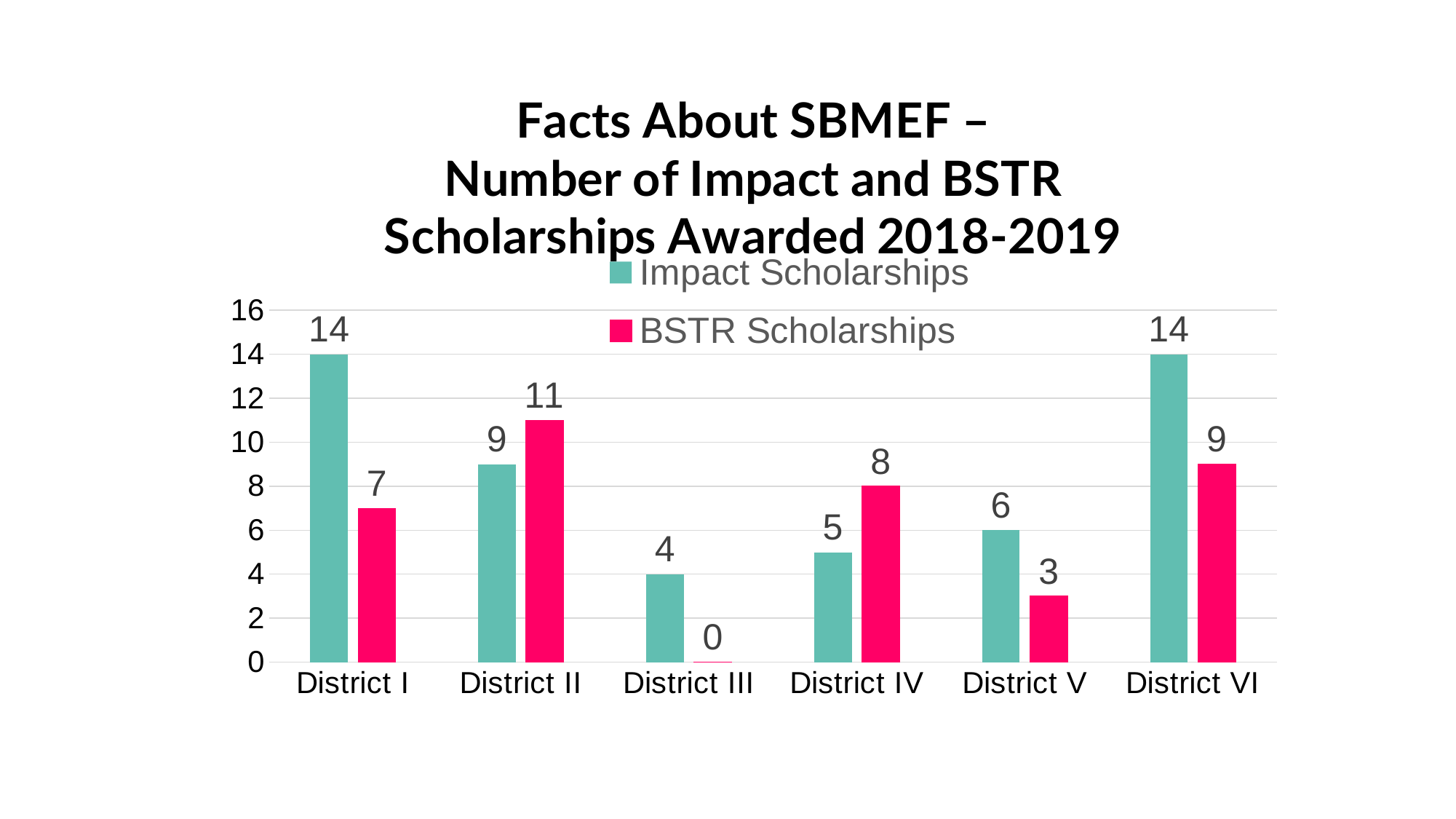

### Chart: Facts About SBMEF –
Number of Impact and BSTR Scholarships Awarded 2018-2019

| Category | Impact Scholarships | BSTR Scholarships  |
|---|---|---|
| District I | 14.0 | 7.0 |
| District II | 9.0 | 11.0 |
| District III | 4.0 | 0.0 |
| District IV | 5.0 | 8.0 |
| District V | 6.0 | 3.0 |
| District VI | 14.0 | 9.0 |